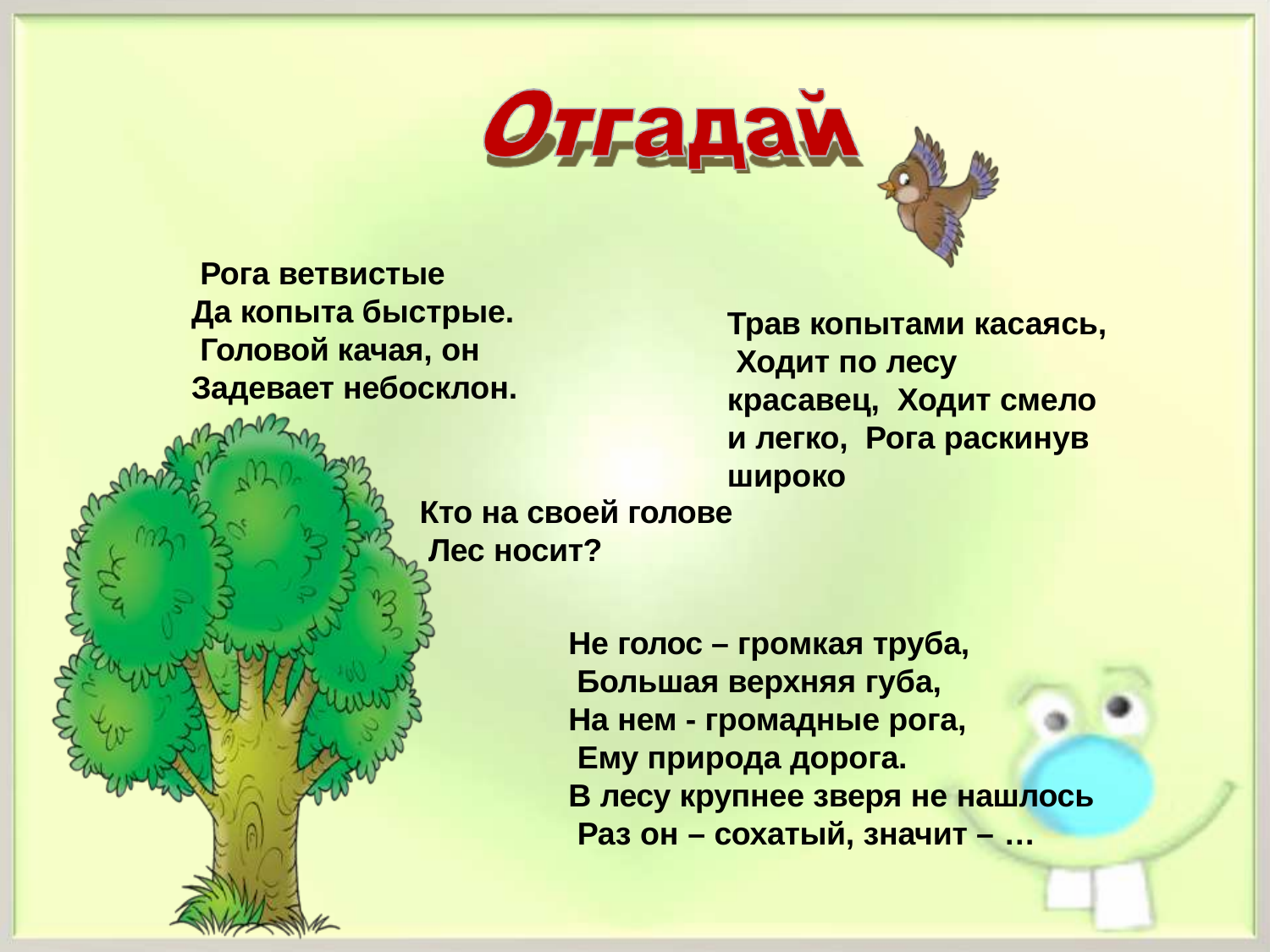

Рога ветвистые
Да копыта быстрые.  Головой качая, он  Задевает небосклон.
Трав копытами касаясь,  Ходит по лесу красавец,  Ходит смело и легко,  Рога раскинув широко

Кто на своей голове  Лес носит?

Не голос – громкая труба,  Большая верхняя губа,  На нем - громадные рога,  Ему природа дорога.
В лесу крупнее зверя не нашлось  Раз он – сохатый, значит – …